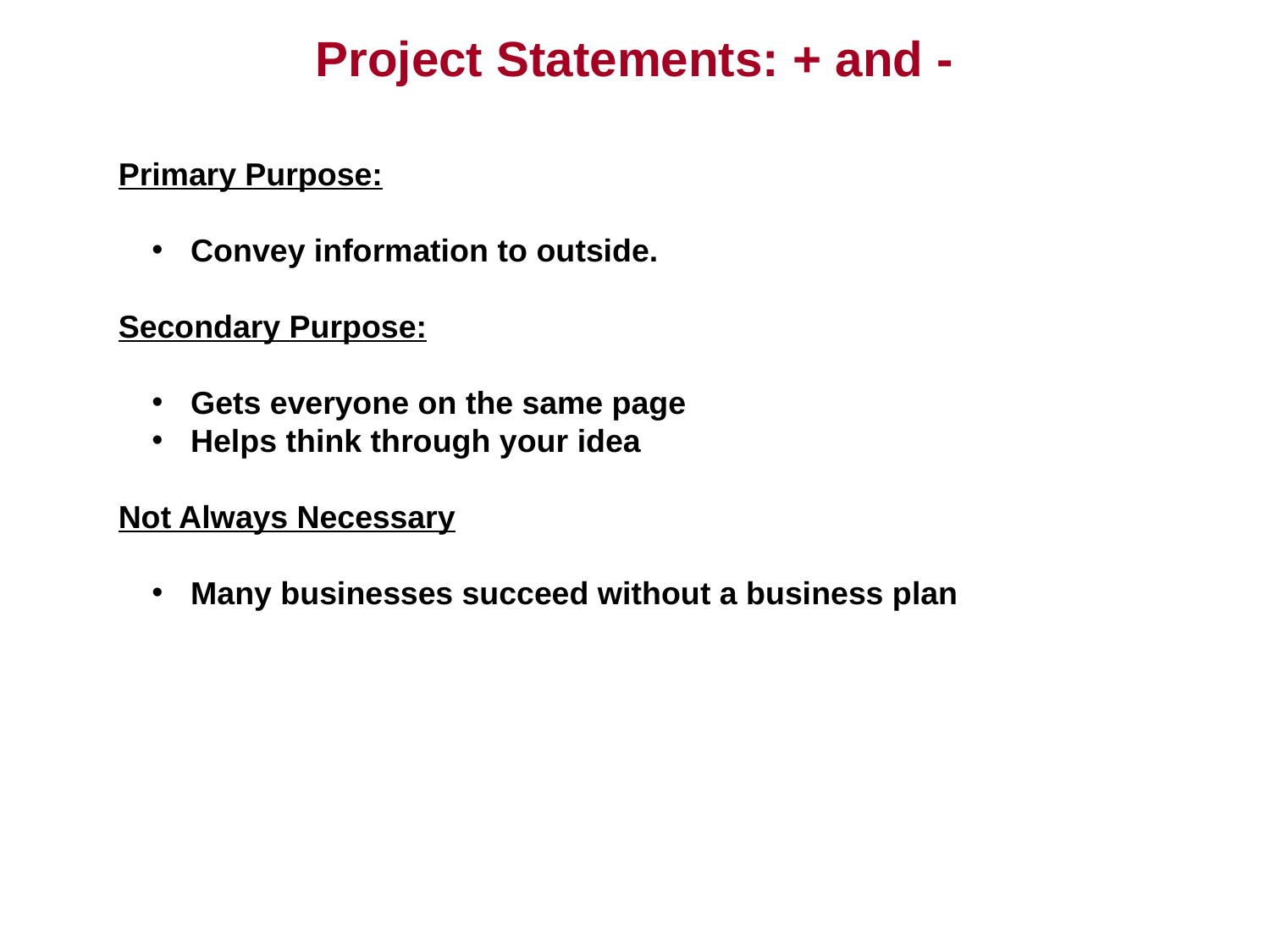

Project Statements: + and -
Primary Purpose:

 Convey information to outside.

Secondary Purpose:

 Gets everyone on the same page
 Helps think through your idea

Not Always Necessary

 Many businesses succeed without a business plan